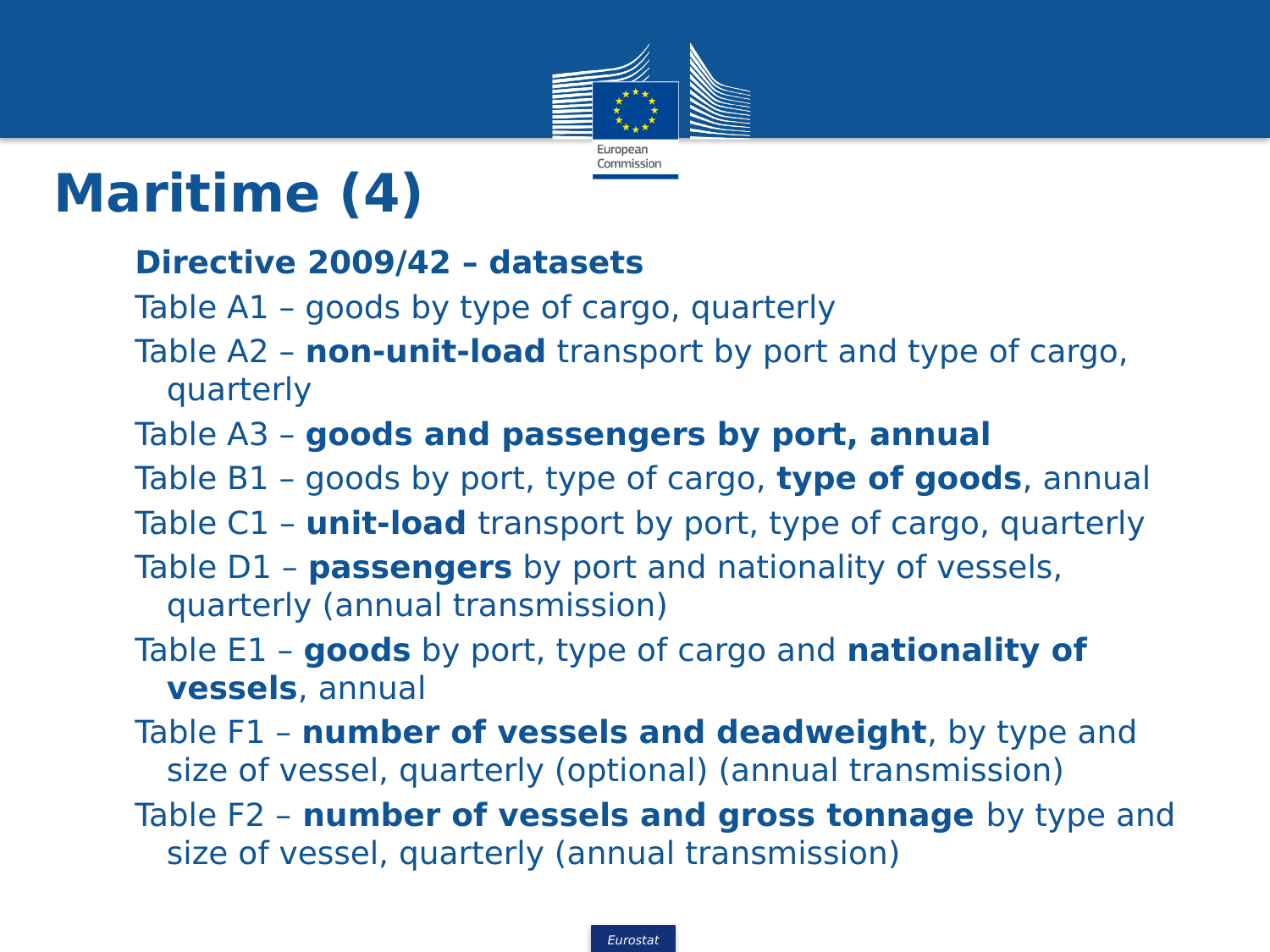

# Maritime (4)
Directive 2009/42 – datasets
Table A1 – goods by type of cargo, quarterly
Table A2 – non-unit-load transport by port and type of cargo, quarterly
Table A3 – goods and passengers by port, annual
Table B1 – goods by port, type of cargo, type of goods, annual
Table C1 – unit-load transport by port, type of cargo, quarterly
Table D1 – passengers by port and nationality of vessels, quarterly (annual transmission)
Table E1 – goods by port, type of cargo and nationality of vessels, annual
Table F1 – number of vessels and deadweight, by type and size of vessel, quarterly (optional) (annual transmission)
Table F2 – number of vessels and gross tonnage by type and size of vessel, quarterly (annual transmission)

2/20/2019